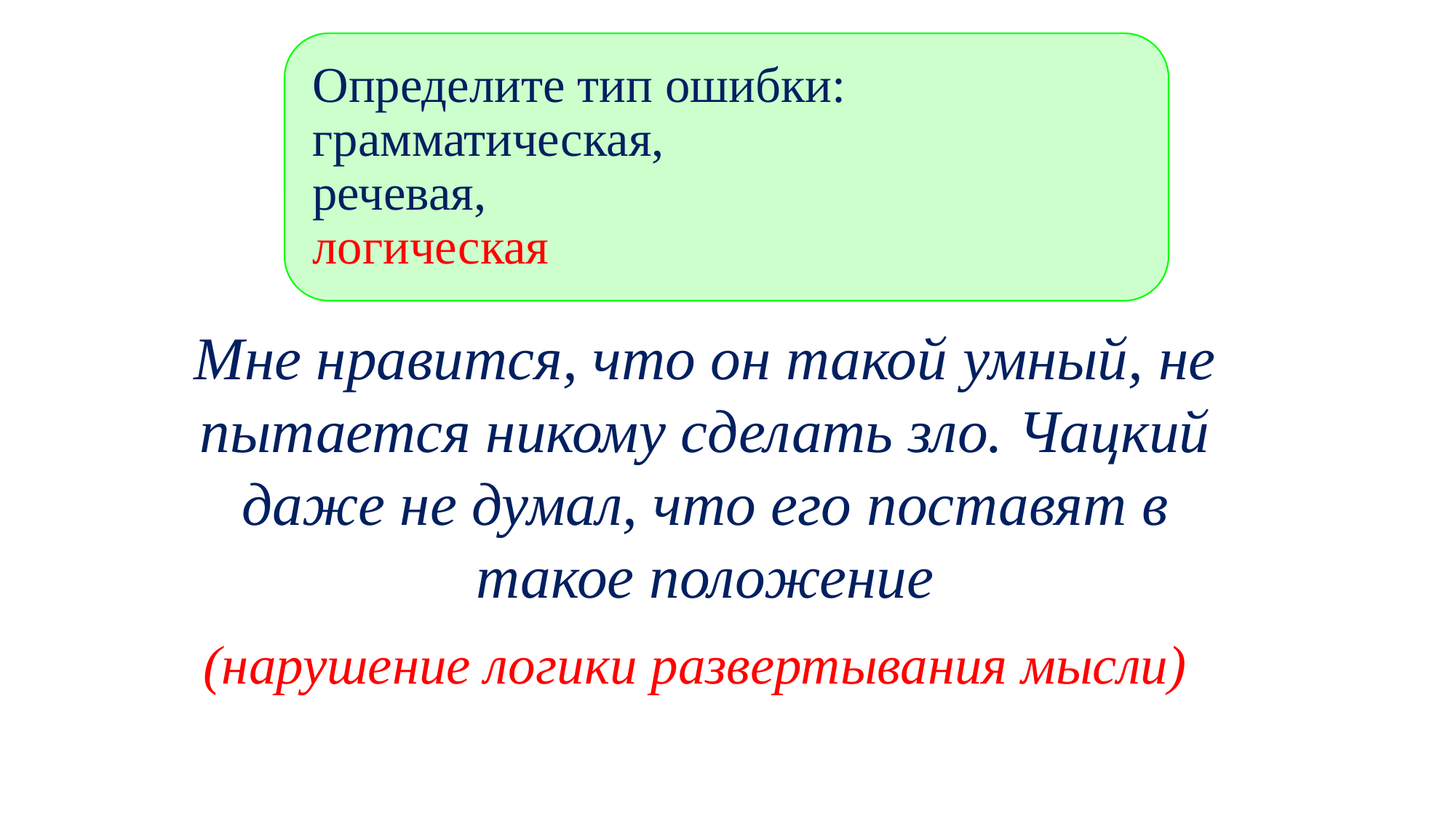

Определите тип ошибки:
грамматическая,
речевая,
логическая
Мне нравится, что он такой умный, не пытается никому сделать зло. Чацкий даже не думал, что его поставят в такое положение
(нарушение логики развертывания мысли)